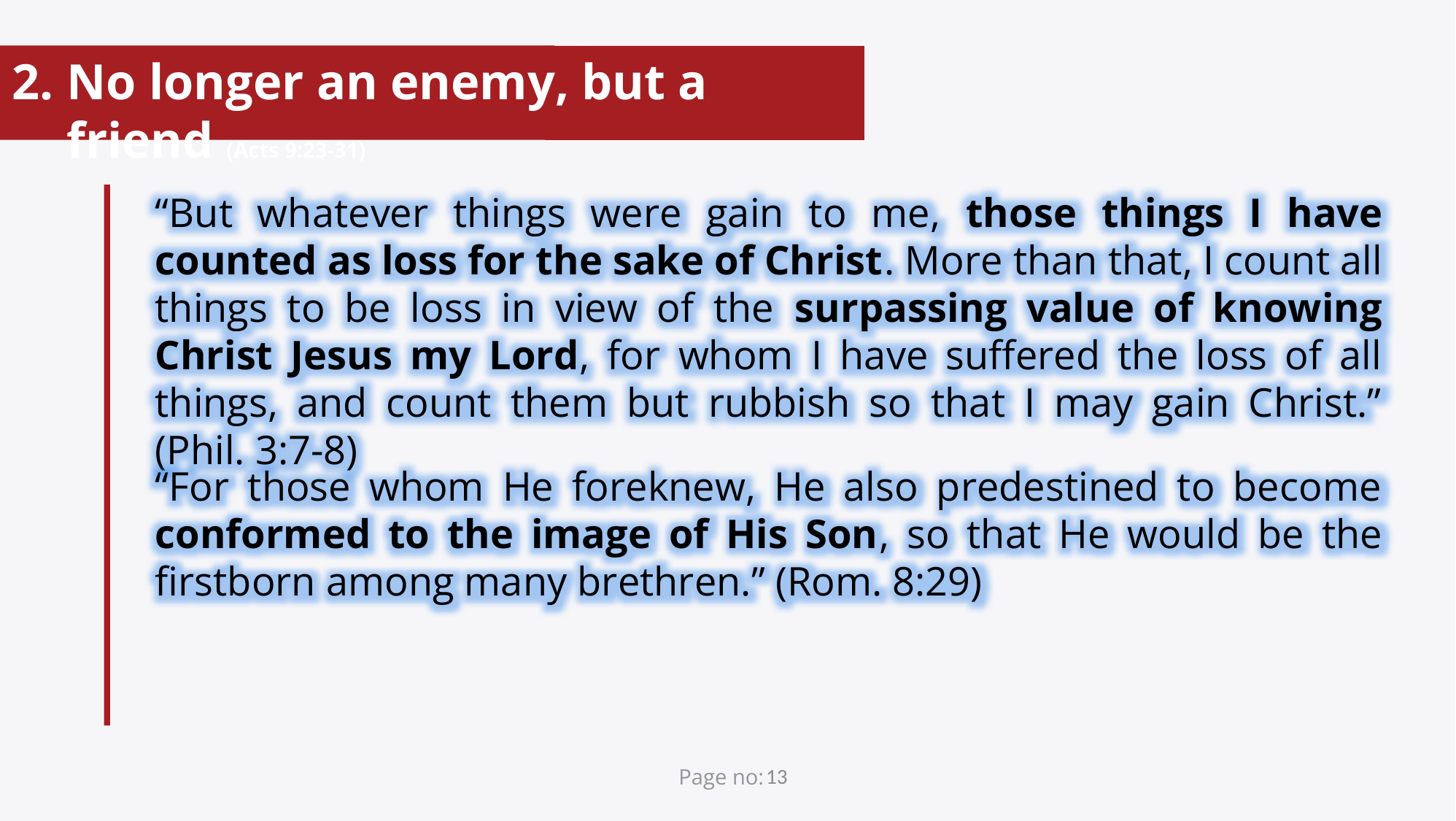

No longer an enemy, but a friend (Acts 9:23-31)

“But whatever things were gain to me, those things I have counted as loss for the sake of Christ. More than that, I count all things to be loss in view of the surpassing value of knowing Christ Jesus my Lord, for whom I have suffered the loss of all things, and count them but rubbish so that I may gain Christ.” (Phil. 3:7-8)
“For those whom He foreknew, He also predestined to become conformed to the image of His Son, so that He would be the firstborn among many brethren.” (Rom. 8:29)